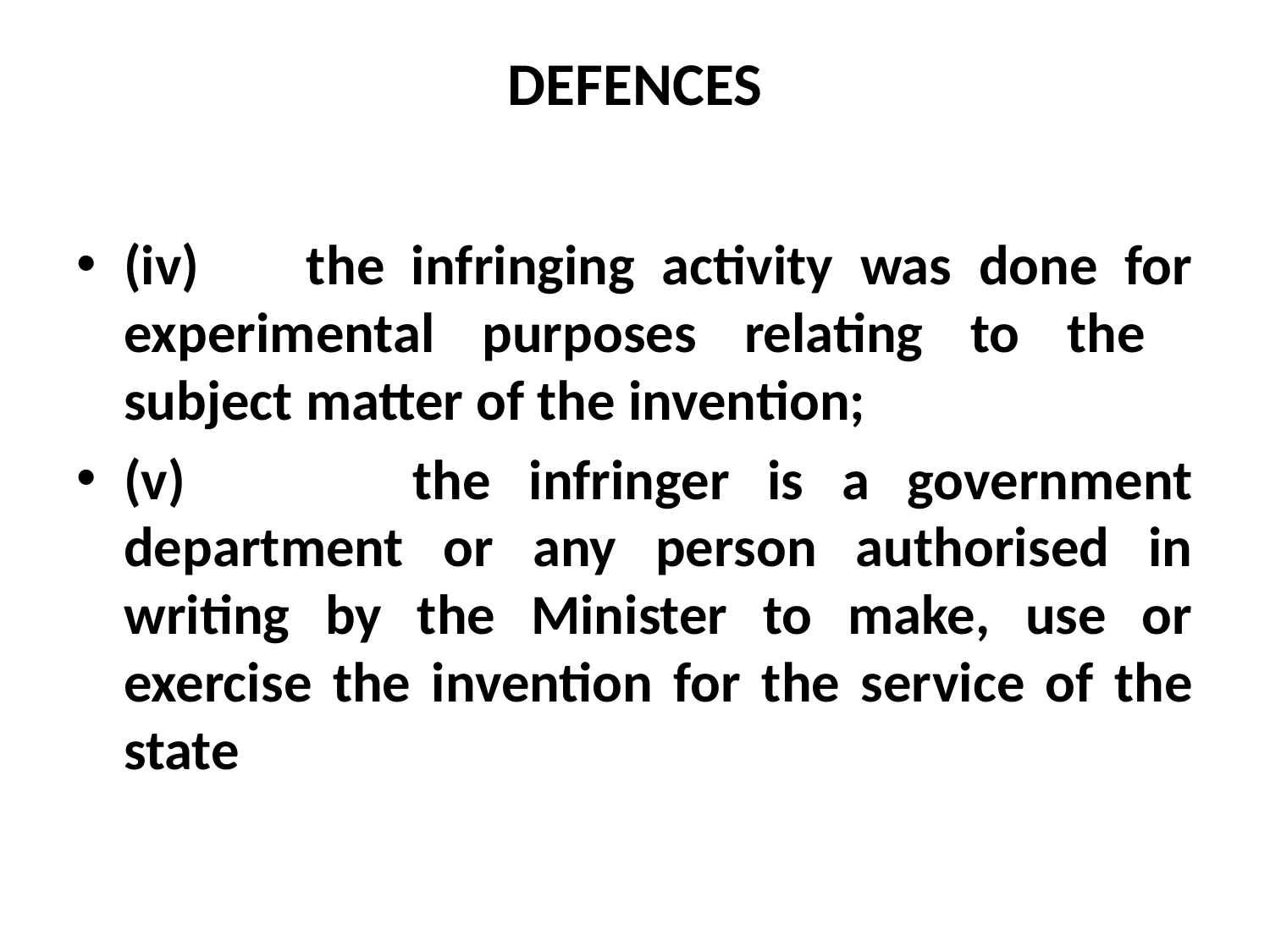

# DEFENCES
(iv)    the infringing activity was done for experimental purposes relating to the  subject matter of the invention;
(v)      the infringer is a government department or any person authorised in writing by the Minister to make, use or exercise the invention for the service of the state